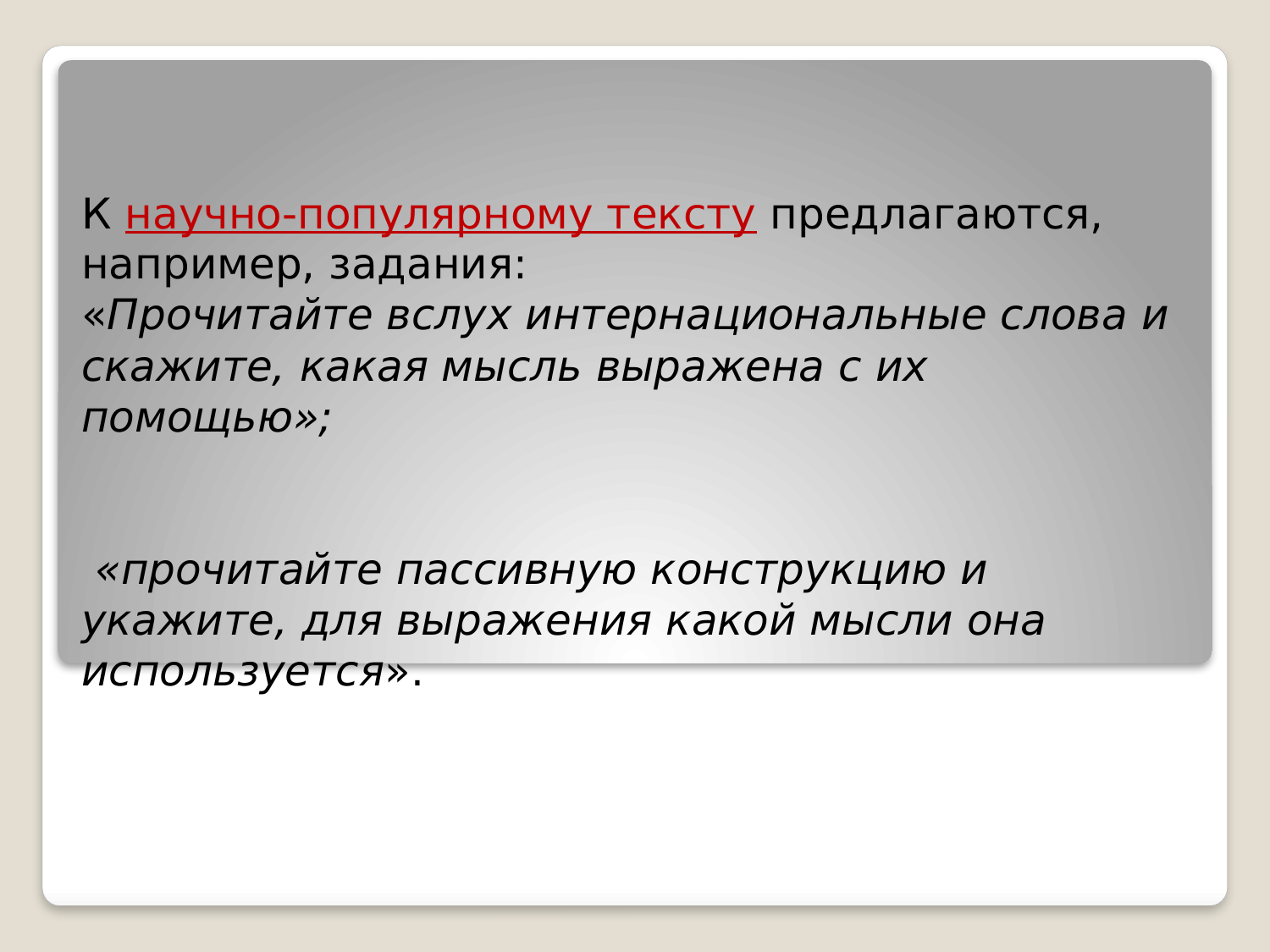

К научно-популярному тексту предлагаются, например, задания:
«Прочитайте вслух интернациональные слова и скажите, какая мысль выражена с их помощью»;

 «прочитайте пассивную конструкцию и укажите, для выражения какой мысли она используется».